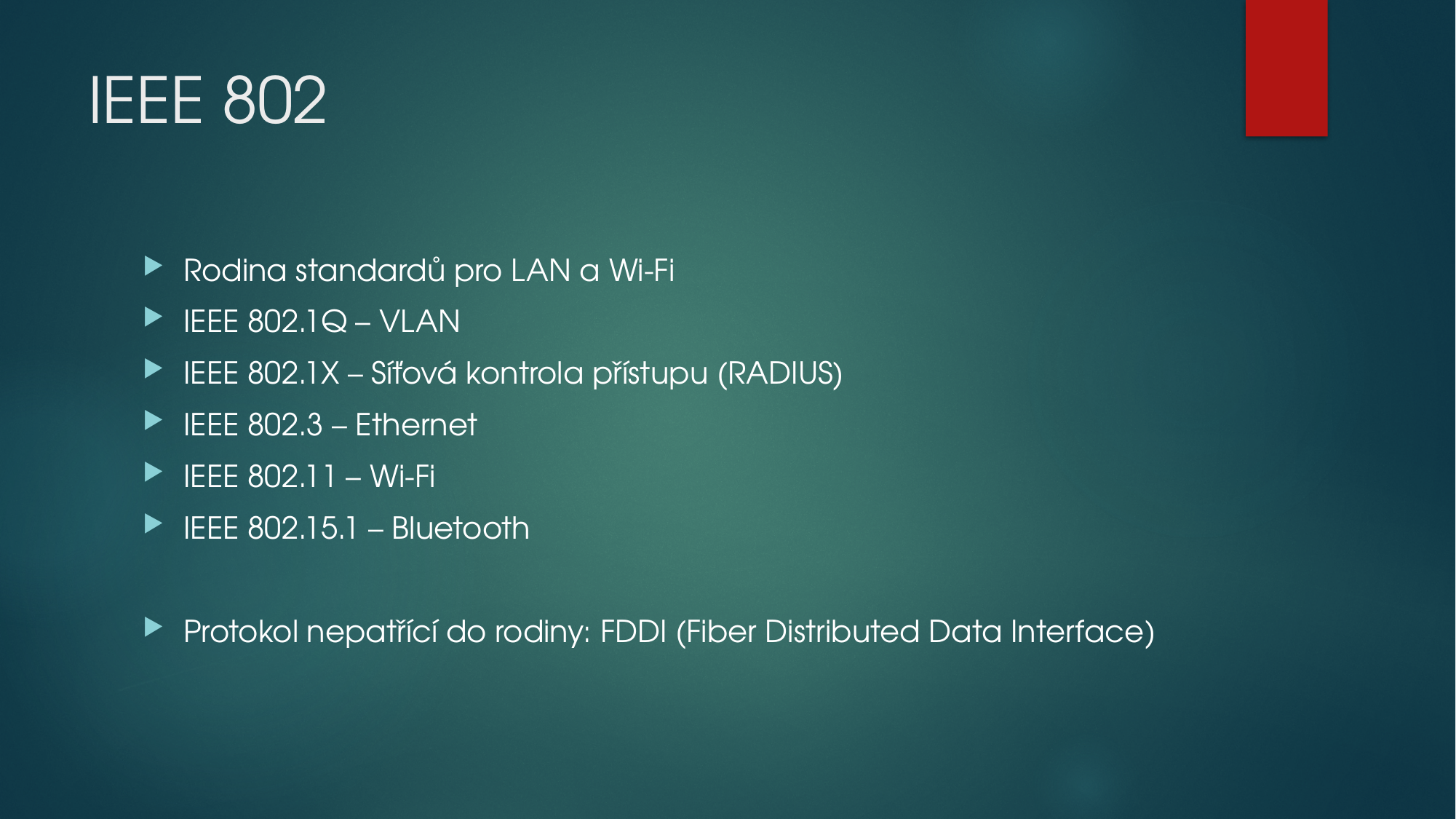

# IEEE 802
Rodina standardů pro LAN a Wi-Fi
IEEE 802.1Q – VLAN
IEEE 802.1X – Síťová kontrola přístupu (RADIUS)
IEEE 802.3 – Ethernet
IEEE 802.11 – Wi-Fi
IEEE 802.15.1 – Bluetooth

Protokol nepatřící do rodiny: FDDI (Fiber Distributed Data Interface)